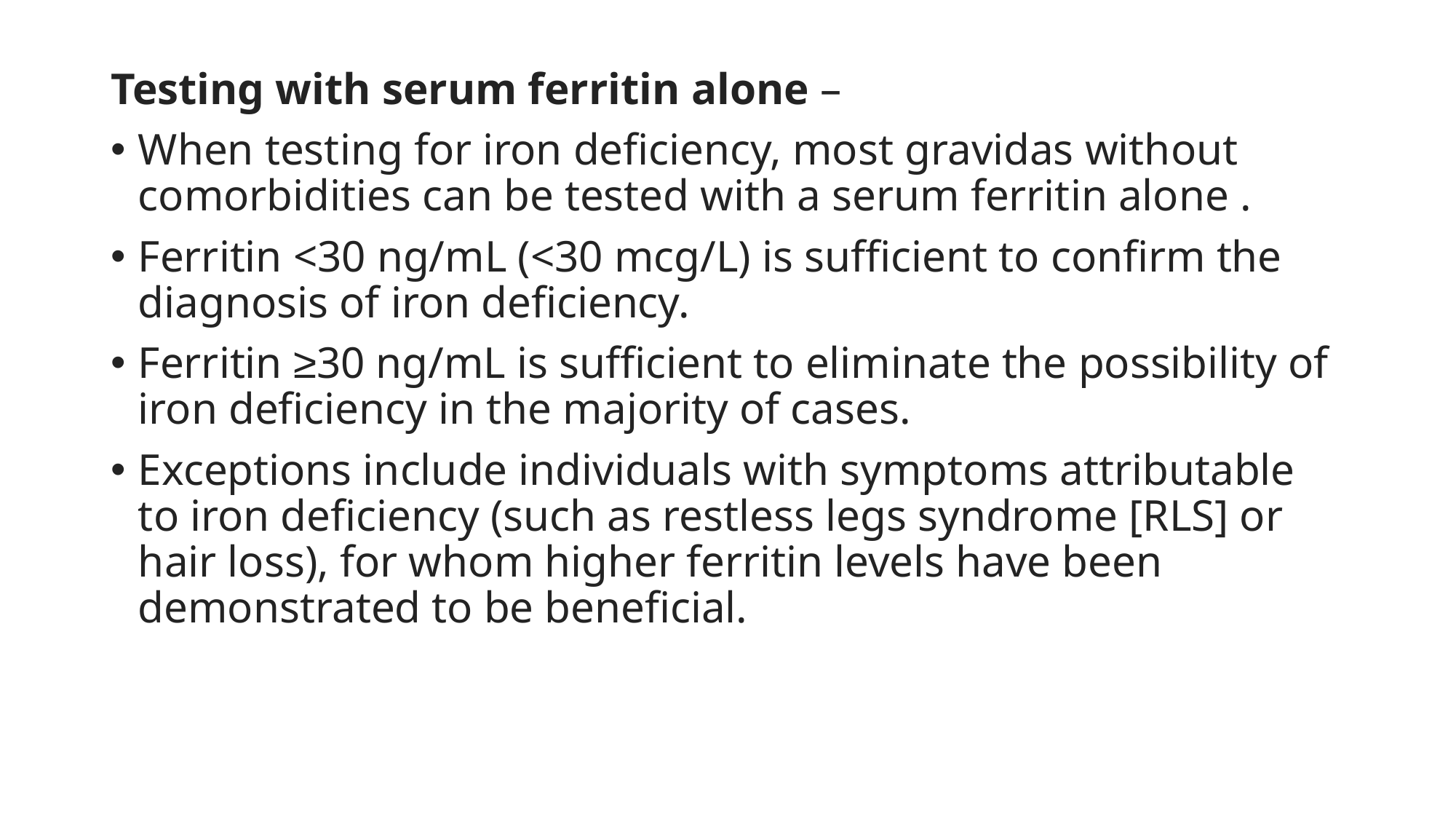

Testing with serum ferritin alone –
When testing for iron deficiency, most gravidas without comorbidities can be tested with a serum ferritin alone .
Ferritin <30 ng/mL (<30 mcg/L) is sufficient to confirm the diagnosis of iron deficiency.
Ferritin ≥30 ng/mL is sufficient to eliminate the possibility of iron deficiency in the majority of cases.
Exceptions include individuals with symptoms attributable to iron deficiency (such as restless legs syndrome [RLS] or hair loss), for whom higher ferritin levels have been demonstrated to be beneficial.